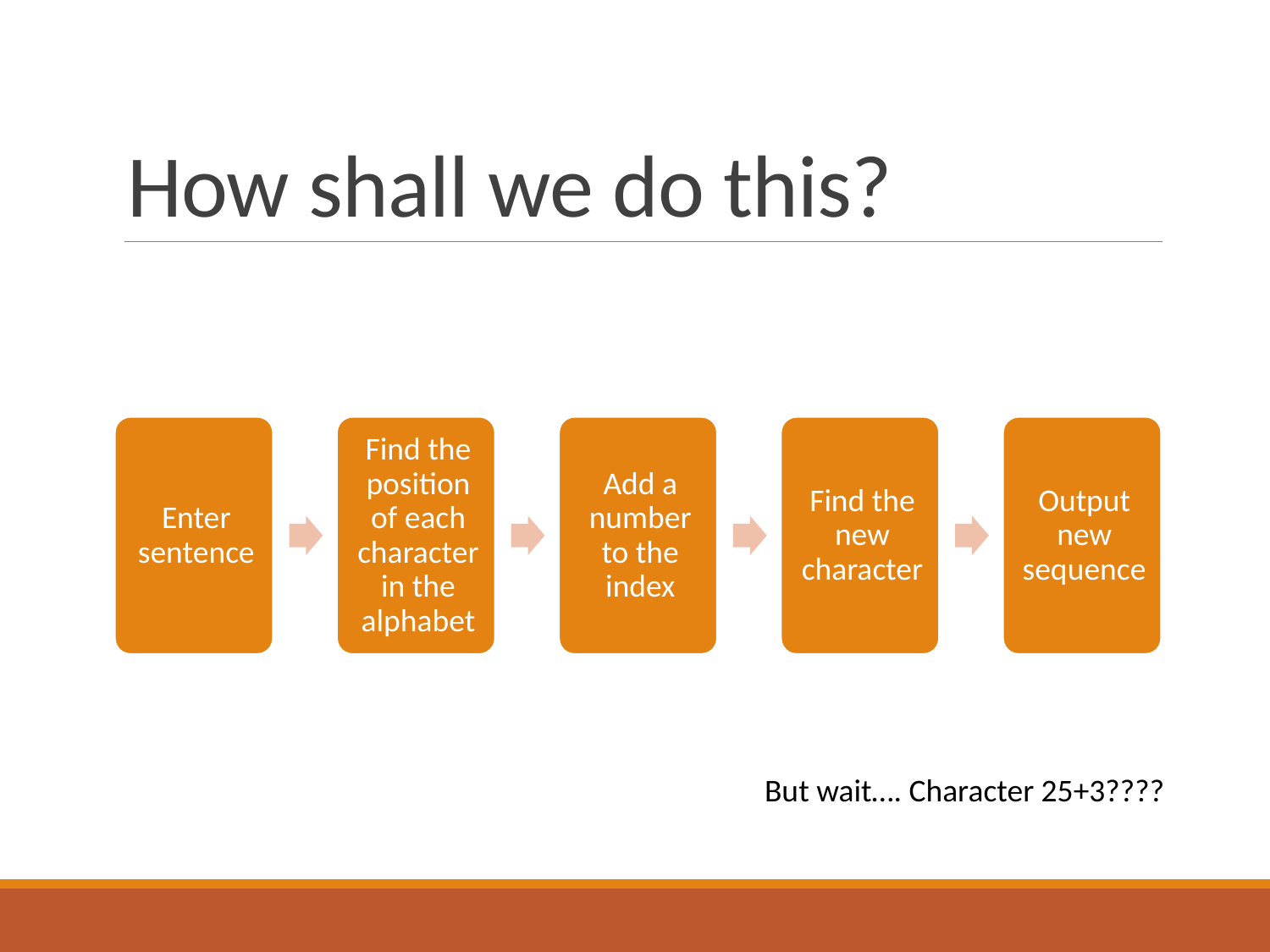

# How shall we do this?
Enter sentence

Find the position of each character in the alphabet

Add a number to the index

Find the new character

Output new sequence
But wait…. Character 25+3????